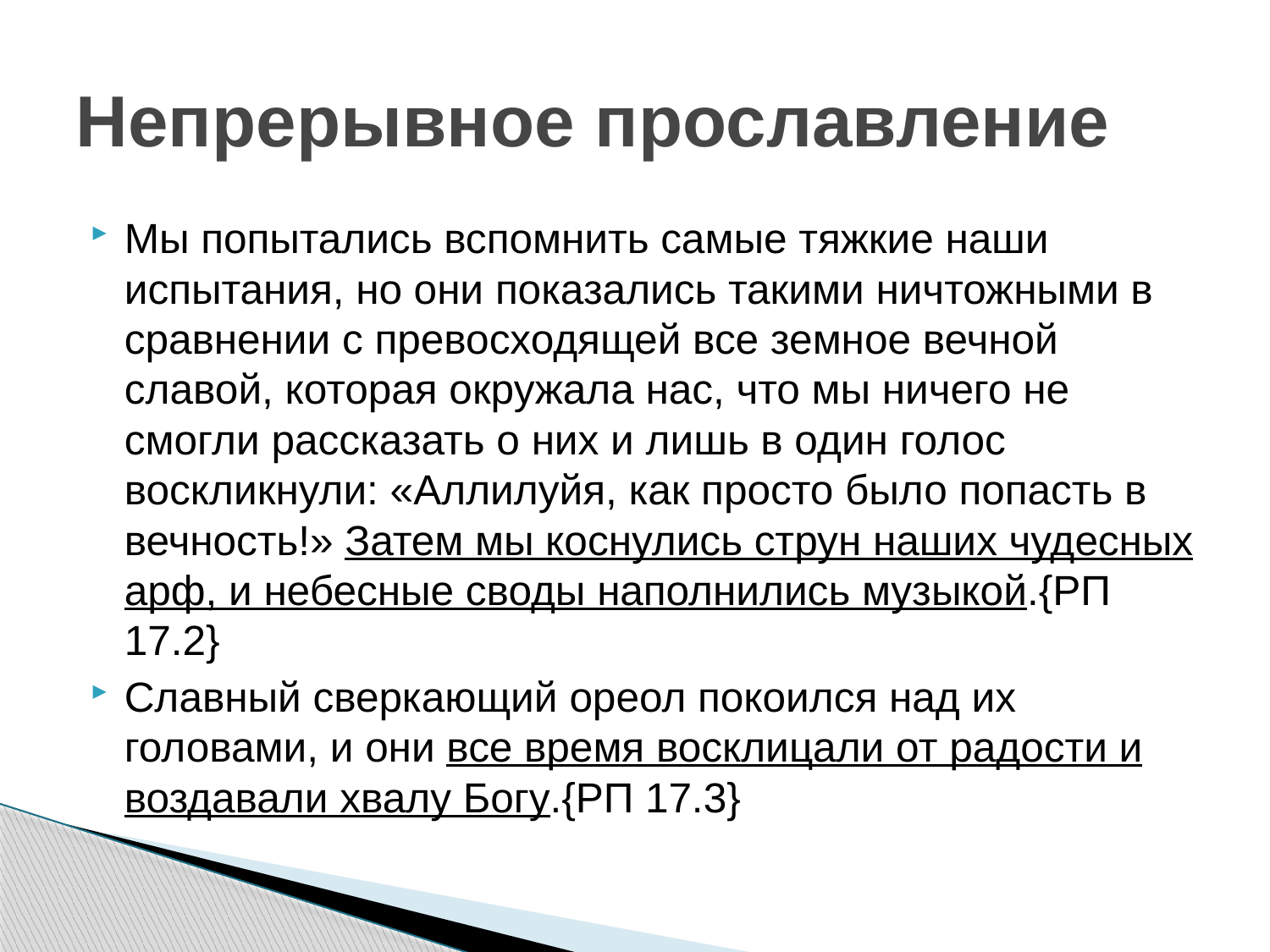

# Непрерывное прославление
Мы попытались вспомнить самые тяжкие наши испытания, но они показались такими ничтожными в сравнении с превосходящей все земное вечной славой, которая окружала нас, что мы ничего не смогли рассказать о них и лишь в один голос воскликнули: «Аллилуйя, как просто было попасть в вечность!» Затем мы коснулись струн наших чудесных арф, и небесные своды наполнились музыкой.{РП 17.2}
Славный сверкающий ореол покоился над их головами, и они все время восклицали от радости и воздавали хвалу Богу.{РП 17.3}